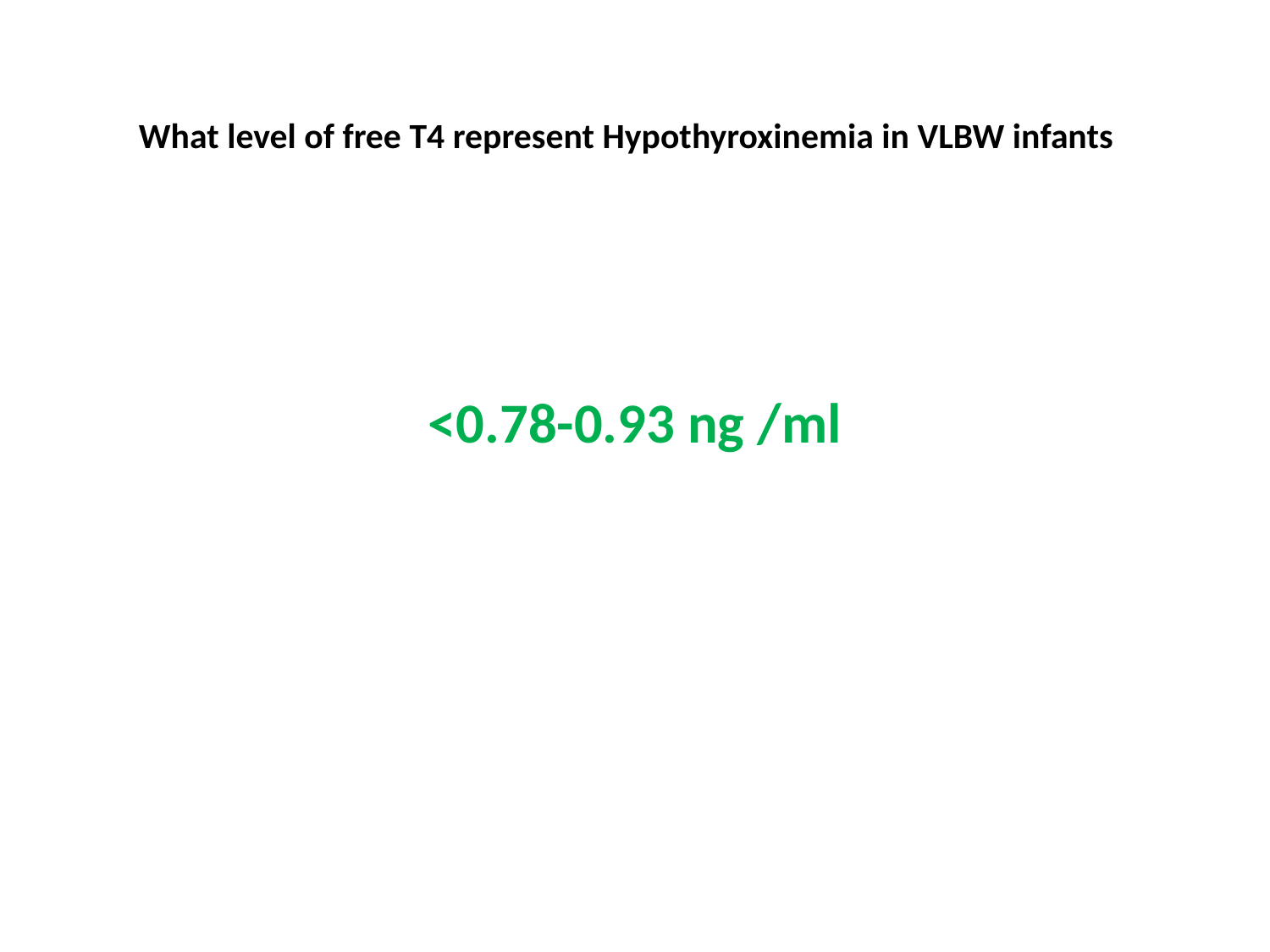

# What level of free T4 represent Hypothyroxinemia in VLBW infants

<0.78-0.93 ng /ml